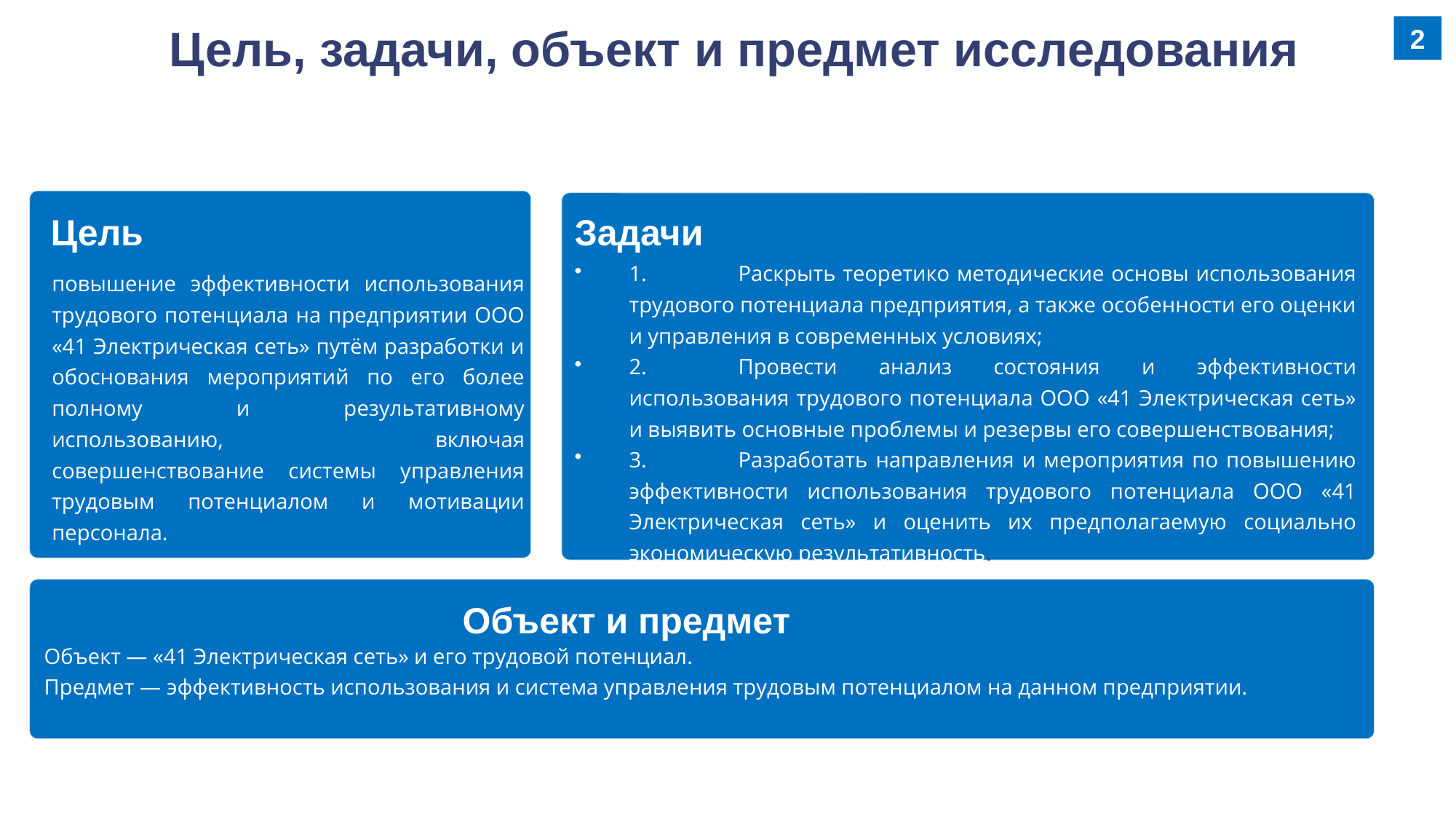

2
Цель, задачи, объект и предмет исследования

Цель
Задачи
1.	Раскрыть теоретико методические основы использования трудового потенциала предприятия, а также особенности его оценки и управления в современных условиях;
2.	Провести анализ состояния и эффективности использования трудового потенциала ООО «41 Электрическая сеть» и выявить основные проблемы и резервы его совершенствования;
3.	Разработать направления и мероприятия по повышению эффективности использования трудового потенциала ООО «41 Электрическая сеть» и оценить их предполагаемую социально экономическую результативность.
повышение эффективности использования трудового потенциала на предприятии ООО «41 Электрическая сеть» путём разработки и обоснования мероприятий по его более полному и результативному использованию, включая совершенствование системы управления трудовым потенциалом и мотивации персонала.

Объект и предмет
Объект — «41 Электрическая сеть» и его трудовой потенциал.
Предмет — эффективность использования и система управления трудовым потенциалом на данном предприятии.